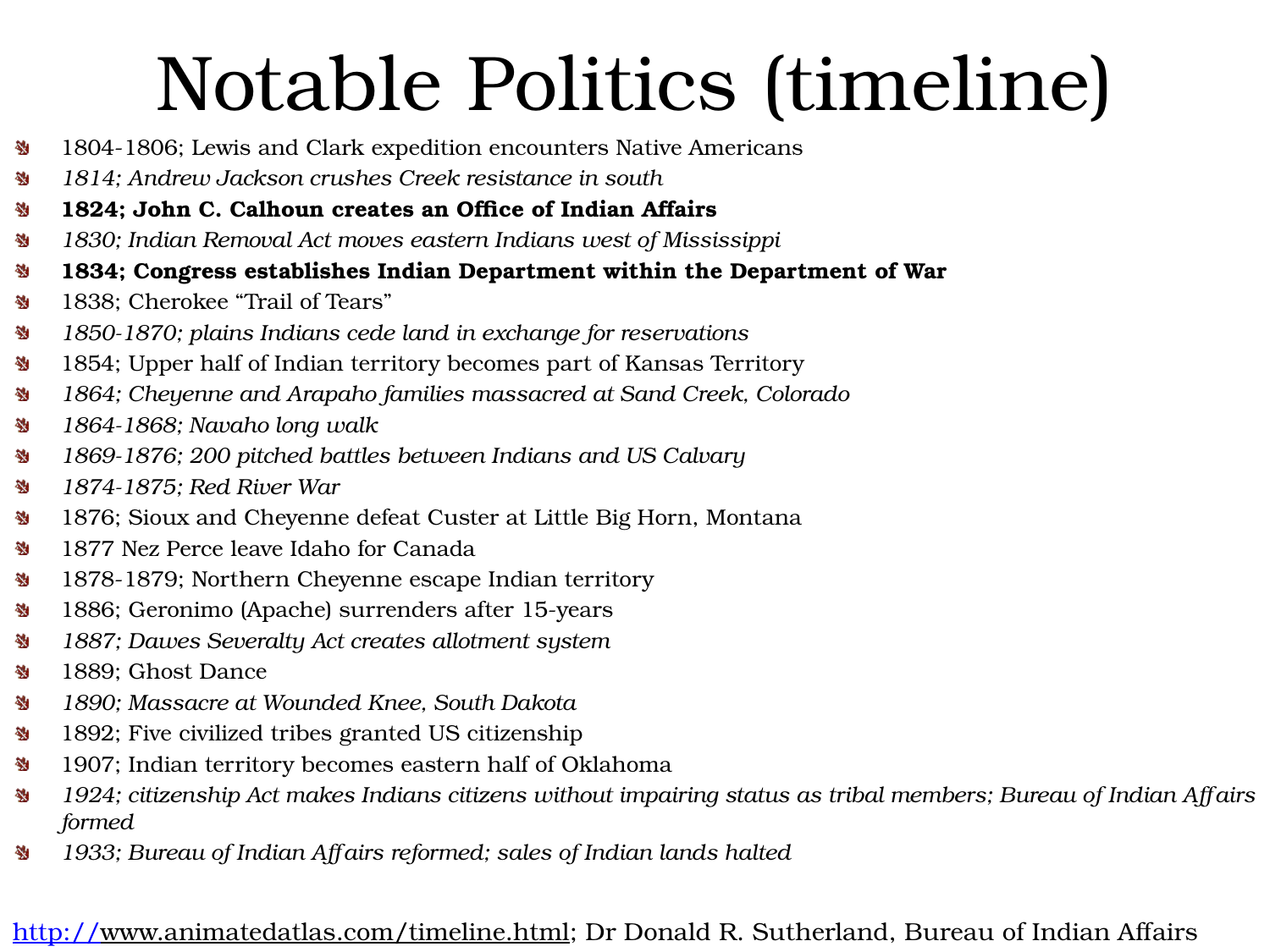

# Notable Politics (timeline)
1804-1806; Lewis and Clark expedition encounters Native Americans
1814; Andrew Jackson crushes Creek resistance in south
1824; John C. Calhoun creates an Office of Indian Affairs
1830; Indian Removal Act moves eastern Indians west of Mississippi
1834; Congress establishes Indian Department within the Department of War
1838; Cherokee “Trail of Tears”
1850-1870; plains Indians cede land in exchange for reservations
1854; Upper half of Indian territory becomes part of Kansas Territory
1864; Cheyenne and Arapaho families massacred at Sand Creek, Colorado
1864-1868; Navaho long walk
1869-1876; 200 pitched battles between Indians and US Calvary
1874-1875; Red River War
1876; Sioux and Cheyenne defeat Custer at Little Big Horn, Montana
1877 Nez Perce leave Idaho for Canada
1878-1879; Northern Cheyenne escape Indian territory
1886; Geronimo (Apache) surrenders after 15-years
1887; Dawes Severalty Act creates allotment system
1889; Ghost Dance
1890; Massacre at Wounded Knee, South Dakota
1892; Five civilized tribes granted US citizenship
1907; Indian territory becomes eastern half of Oklahoma
1924; citizenship Act makes Indians citizens without impairing status as tribal members; Bureau of Indian Affairs formed
1933; Bureau of Indian Affairs reformed; sales of Indian lands halted

http://www.animatedatlas.com/timeline.html; Dr Donald R. Sutherland, Bureau of Indian Affairs